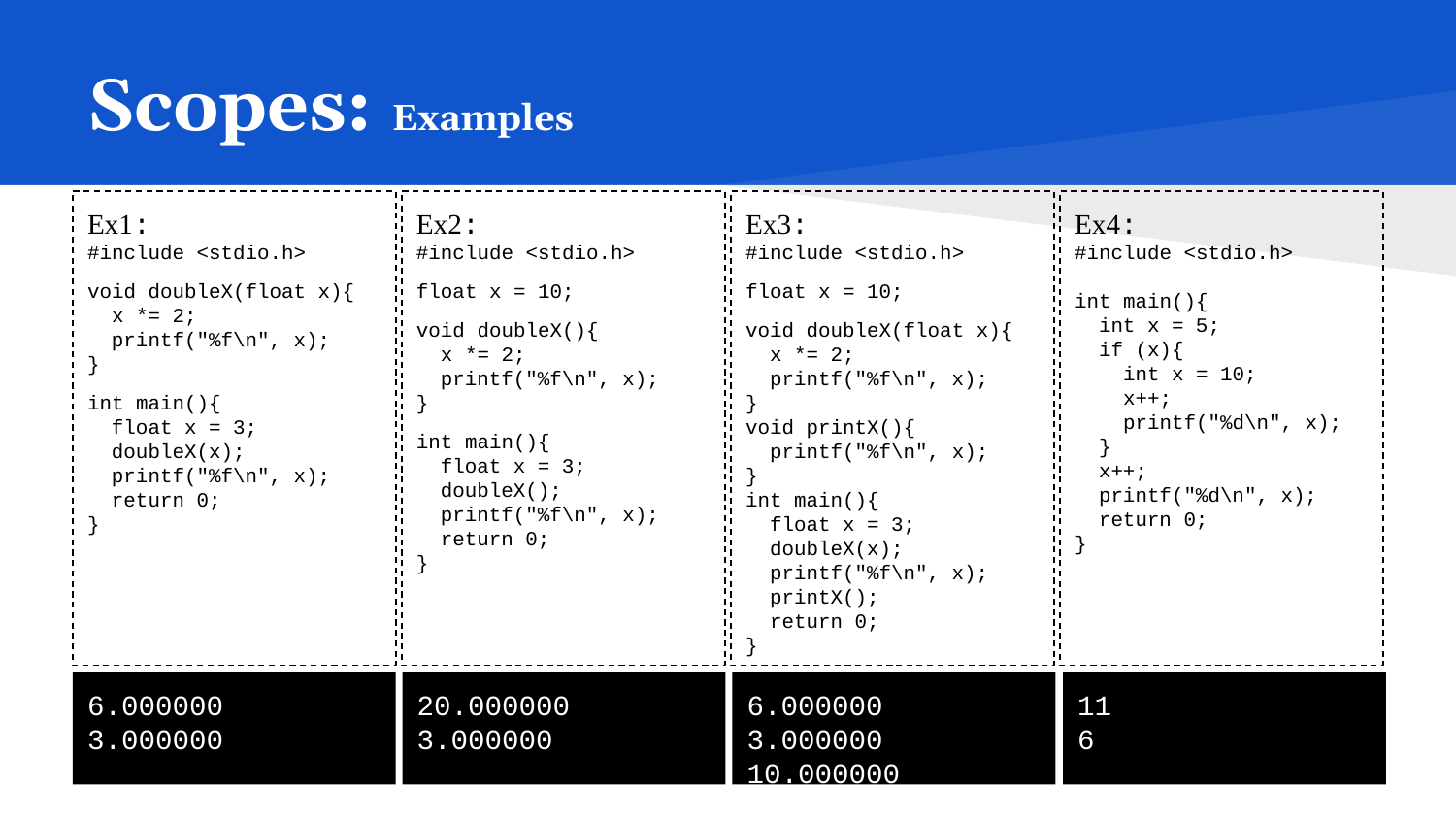

# Scopes: Examples
Ex1:
#include <stdio.h>

void doubleX(float x){
  x *= 2;
  printf("%f\n", x);
}

int main(){
  float x = 3;
  doubleX(x);
  printf("%f\n", x);
  return 0;
}
Ex2:
#include <stdio.h>

float x = 10;

void doubleX(){
  x *= 2;
  printf("%f\n", x);
}

int main(){
  float x = 3;
  doubleX();
  printf("%f\n", x);
  return 0;
}

Ex3:
#include <stdio.h>

float x = 10;

void doubleX(float x){
  x *= 2;
  printf("%f\n", x);
}
void printX(){
  printf("%f\n", x);
}
int main(){
  float x = 3;
  doubleX(x);
  printf("%f\n", x);
  printX();
  return 0;
}
Ex4:
#include <stdio.h>

int main(){
  int x = 5;
  if (x){
    int x = 10;
    x++;
    printf("%d\n", x);
  }
  x++;
  printf("%d\n", x);
  return 0;
}

6.000000
3.000000
20.000000
3.000000
6.000000
3.000000
10.000000
11
6